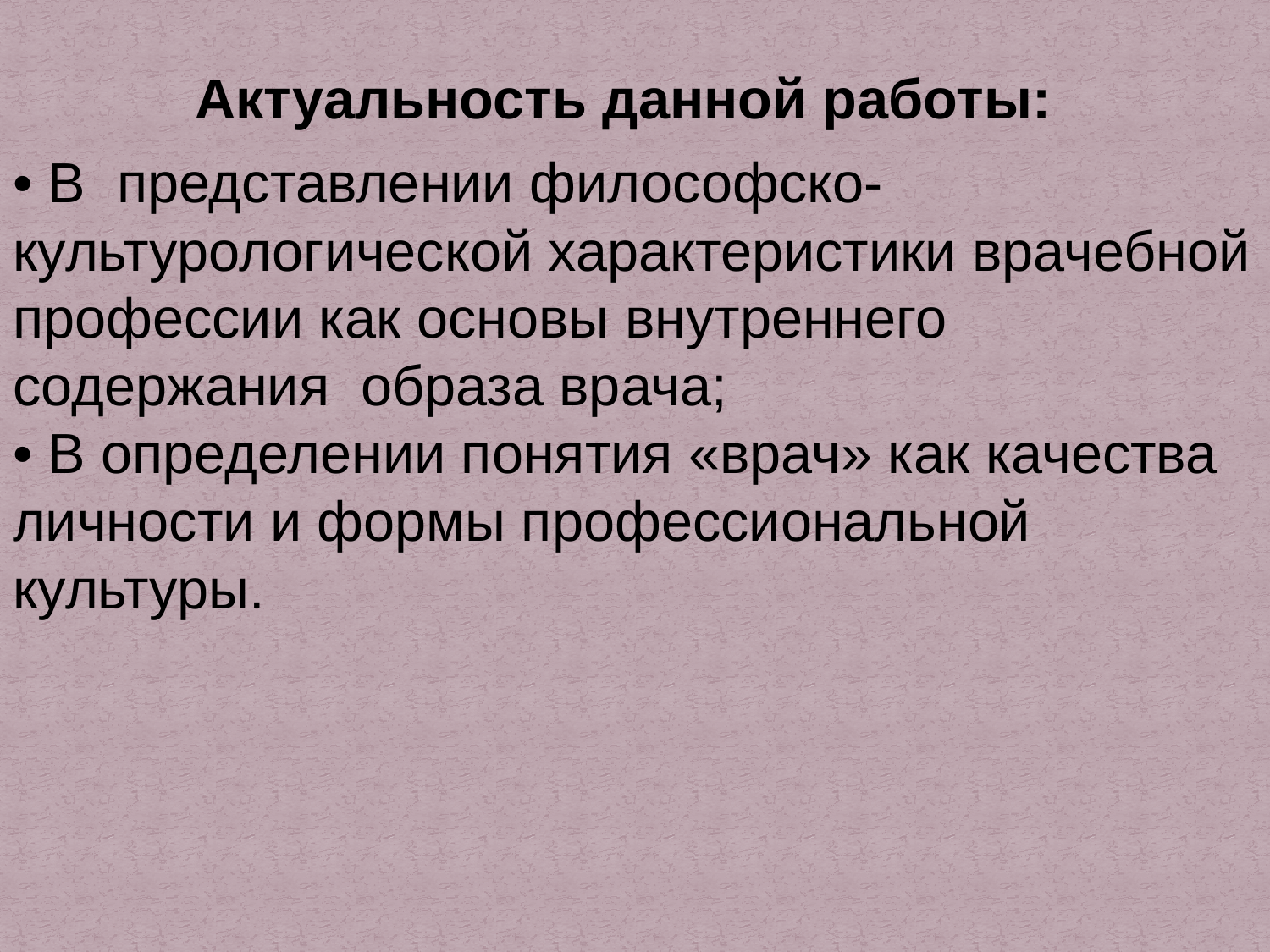

Актуальность данной работы:
• В  представлении философско-культурологической характеристики врачебной профессии как основы внутреннего содержания  образа врача;
• В определении понятия «врач» как качества личности и формы профессиональной культуры.